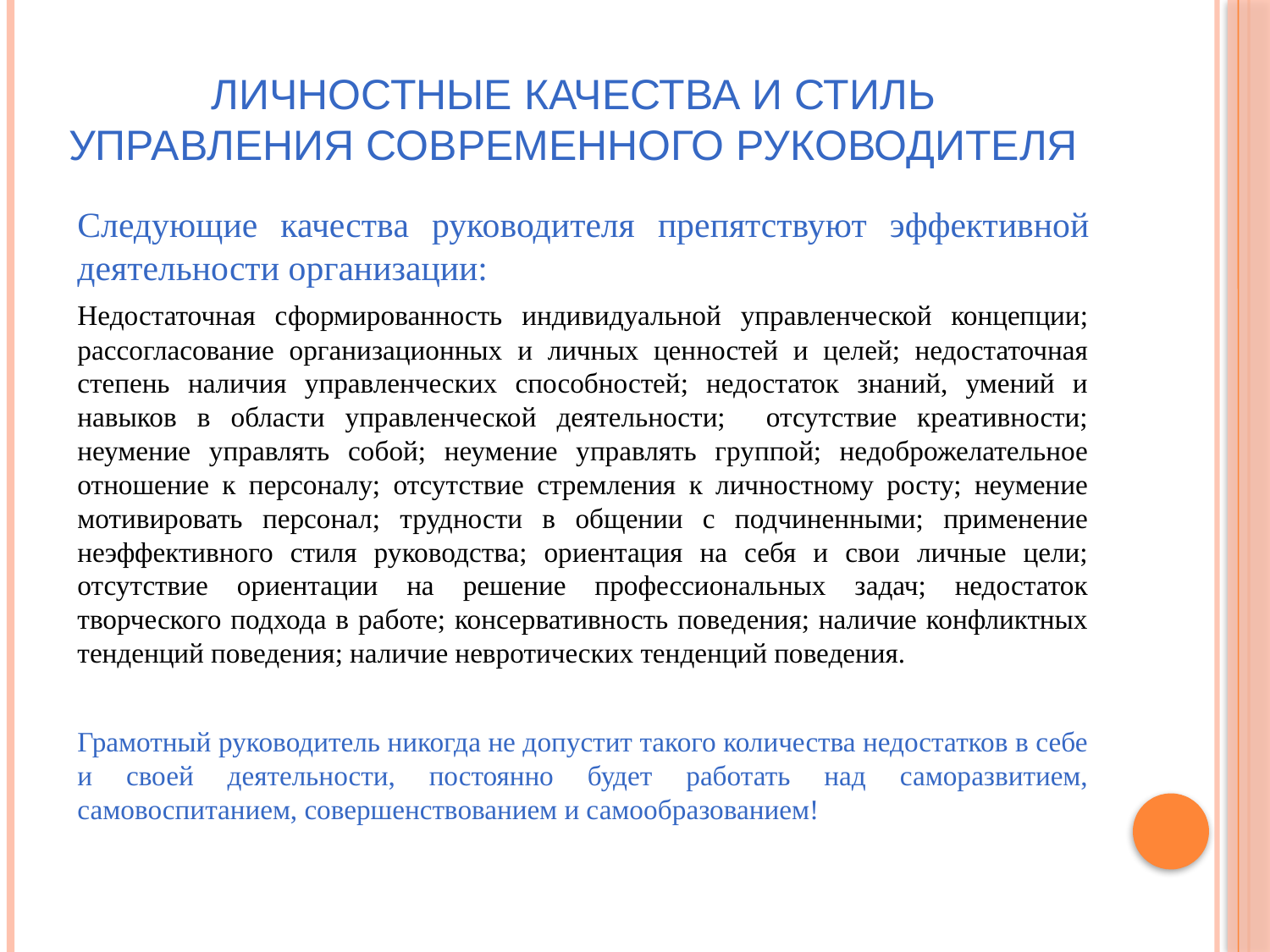

# Личностные качества и стиль управления современного руководителя
Следующие качества руководителя препятствуют эффективной деятельности организации:
Недостаточная сформированность индивидуальной управленческой концепции; рассогласование организационных и личных ценностей и целей; недостаточная степень наличия управленческих способностей; недостаток знаний, умений и навыков в области управленческой деятельности;  отсутствие креативности; неумение управлять собой; неумение управлять группой; недоброжелательное отношение к персоналу; отсутствие стремления к личностному росту; неумение мотивировать персонал; трудности в общении с подчиненными; применение неэффективного стиля руководства; ориентация на себя и свои личные цели; отсутствие ориентации на решение профессиональных задач; недостаток творческого подхода в работе; консервативность поведения; наличие конфликтных тенденций поведения; наличие невротических тенденций поведения.

Грамотный руководитель никогда не допустит такого количества недостатков в себе и своей деятельности, постоянно будет работать над саморазвитием, самовоспитанием, совершенствованием и самообразованием!